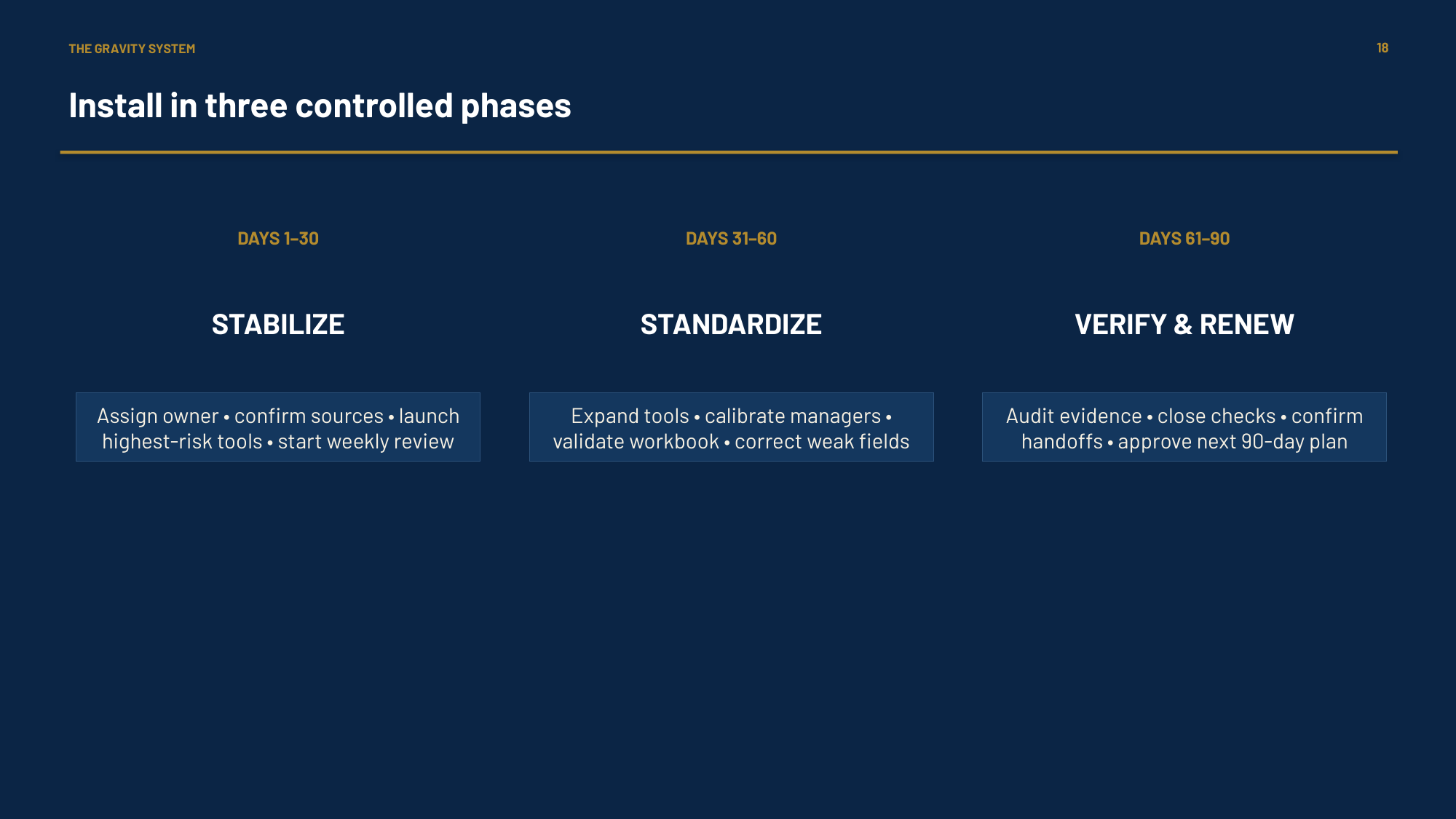

18
THE GRAVITY SYSTEM
Install in three controlled phases

DAYS 1–30
DAYS 31–60
DAYS 61–90
STABILIZE
STANDARDIZE
VERIFY & RENEW
Assign owner • confirm sources • launch highest-risk tools • start weekly review
Expand tools • calibrate managers • validate workbook • correct weak fields
Audit evidence • close checks • confirm handoffs • approve next 90-day plan